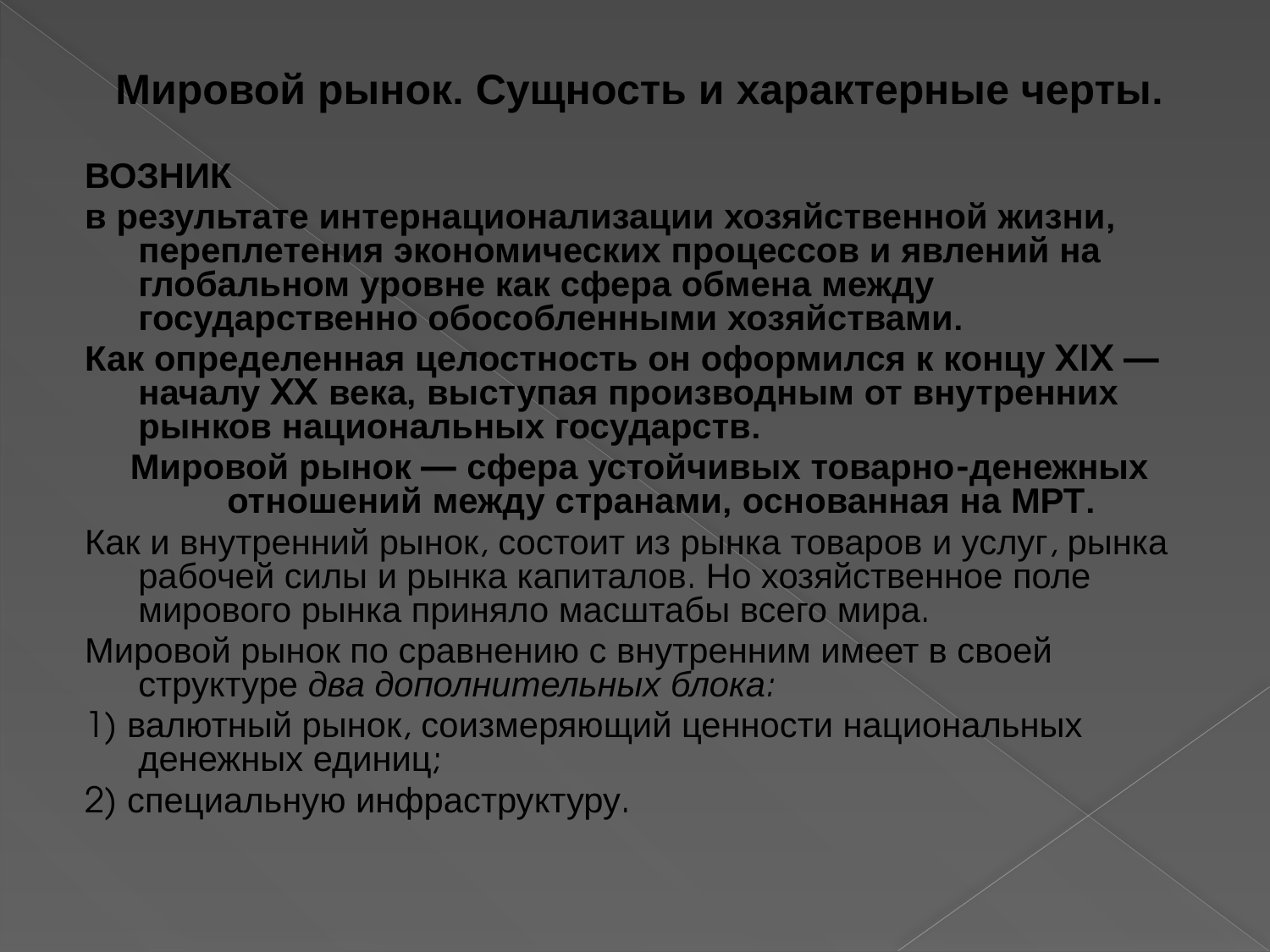

Мировой рынок. Сущность и характерные черты.

ВОЗНИК
в результате интернационализации хозяйственной жизни, переплетения экономических процессов и явлений на глобальном уровне как сфера обмена между государственно обособленными хозяйствами.
Как определенная целостность он оформился к концу XIX — началу XX века, выступая производным от внутренних рынков национальных государств.
Мировой рынок — сфера устойчивых товарно-денежных отношений между странами, основанная на МРТ.
Как и внутренний рынок, состоит из рынка товаров и услуг, рынка рабочей силы и рынка капиталов. Но хозяйственное поле мирового рынка приняло масштабы всего мира.
Мировой рынок по сравнению с внутренним имеет в своей структуре два дополнительных блока:
1) валютный рынок, соизмеряющий ценности национальных денежных единиц;
2) специальную инфраструктуру.